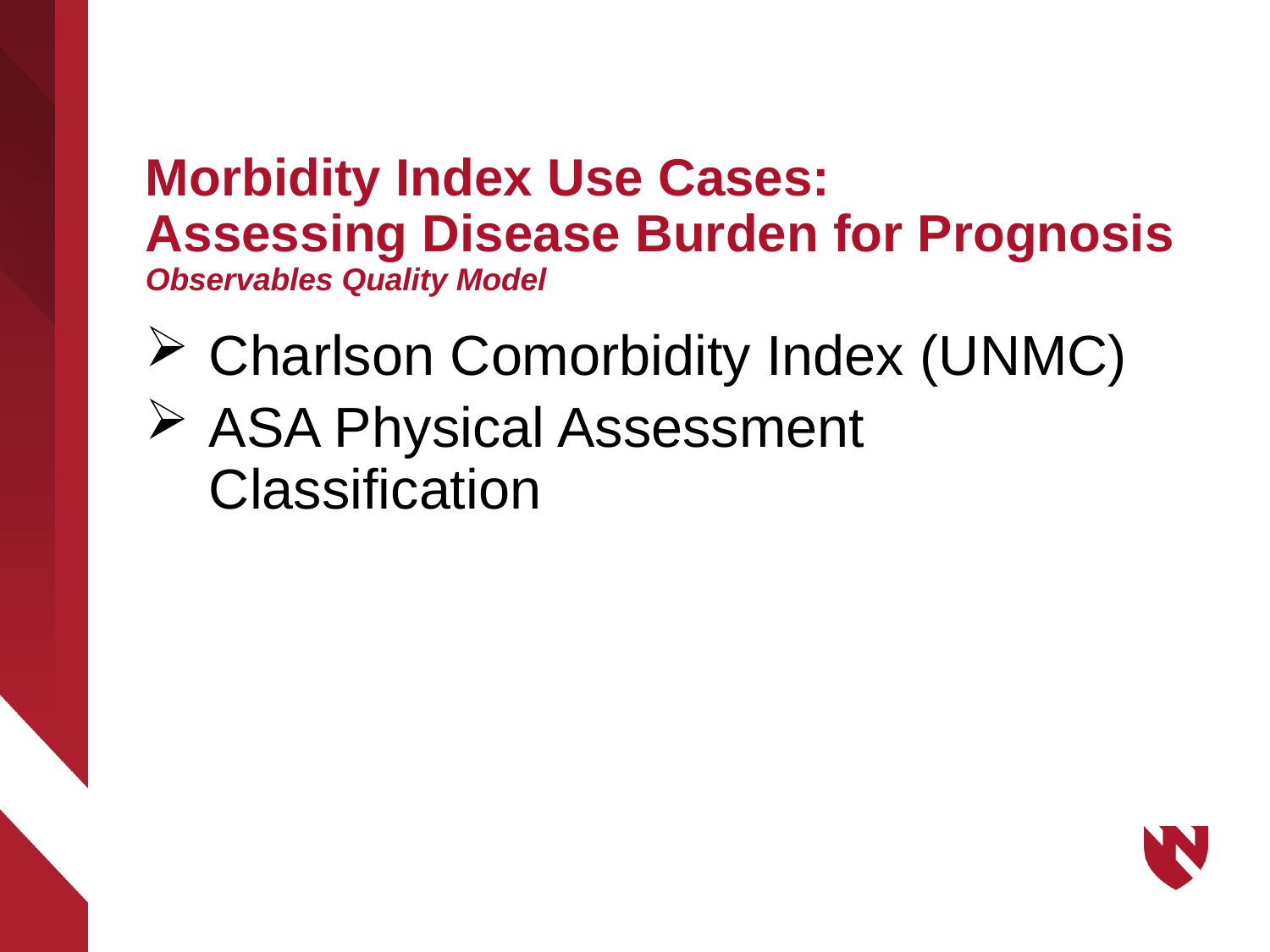

# Morbidity Index Use Cases: Assessing Disease Burden for Prognosis Observables Quality Model
Charlson Comorbidity Index (UNMC)
ASA Physical Assessment Classification